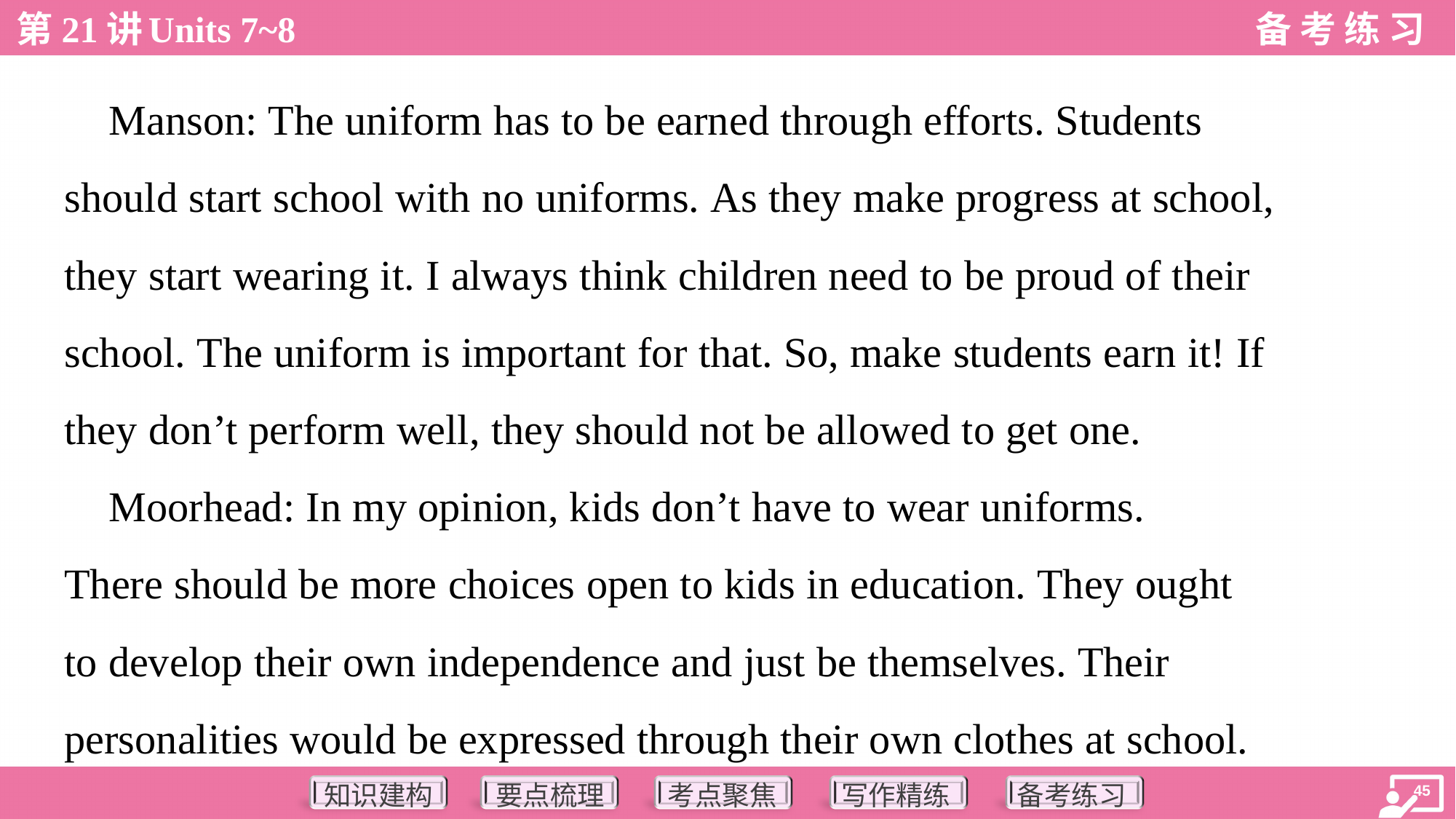

Manson: The uniform has to be earned through efforts. Students
should start school with no uniforms. As they make progress at school,
they start wearing it. I always think children need to be proud of their
school. The uniform is important for that. So, make students earn it! If
they don’t perform well, they should not be allowed to get one.
    Moorhead: In my opinion, kids don’t have to wear uniforms.
There should be more choices open to kids in education. They ought
to develop their own independence and just be themselves. Their
personalities would be expressed through their own clothes at school.